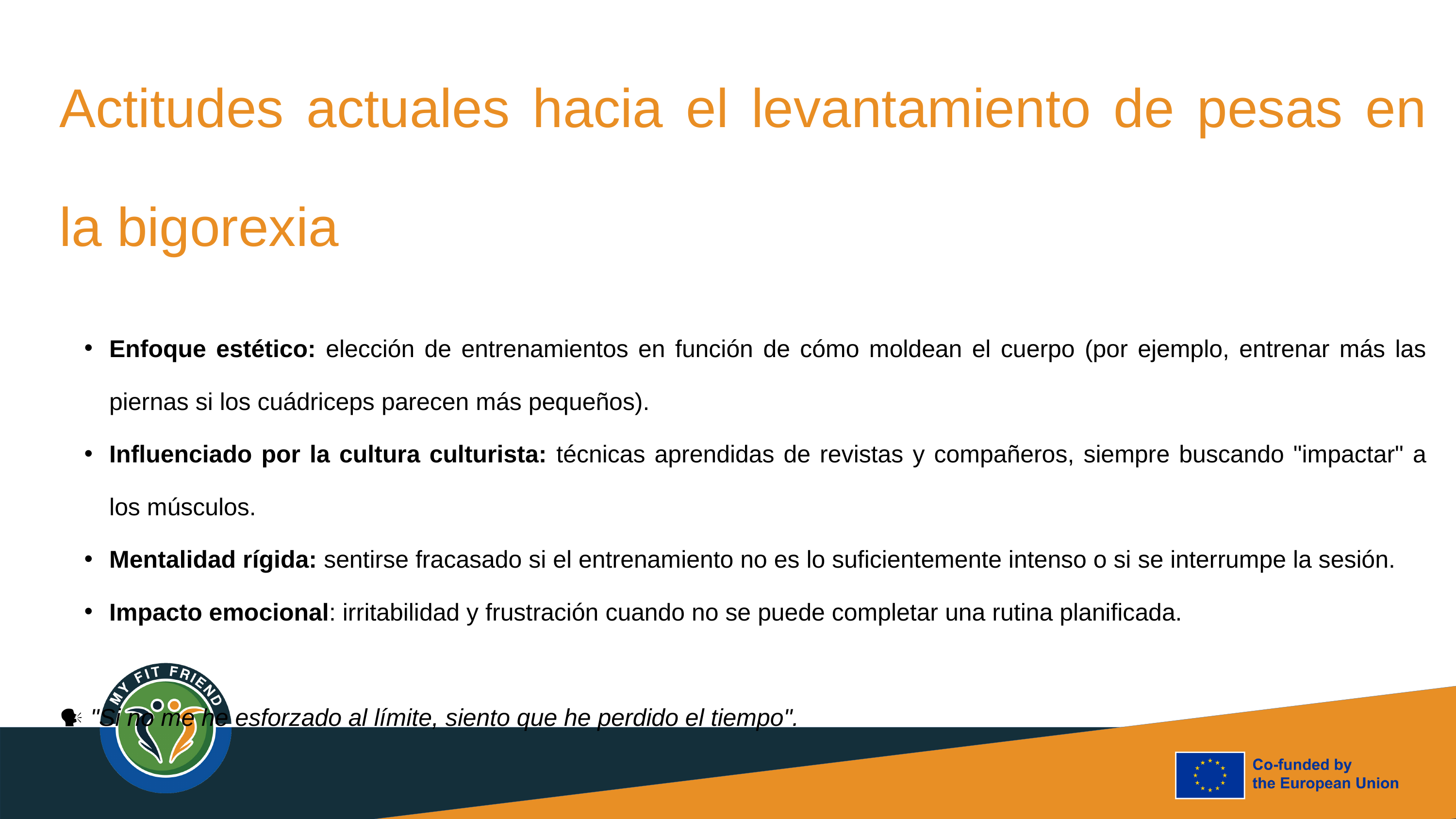

Actitudes actuales hacia el levantamiento de pesas en la bigorexia

Enfoque estético: elección de entrenamientos en función de cómo moldean el cuerpo (por ejemplo, entrenar más las piernas si los cuádriceps parecen más pequeños).
Influenciado por la cultura culturista: técnicas aprendidas de revistas y compañeros, siempre buscando "impactar" a los músculos.
Mentalidad rígida: sentirse fracasado si el entrenamiento no es lo suficientemente intenso o si se interrumpe la sesión.
Impacto emocional: irritabilidad y frustración cuando no se puede completar una rutina planificada.

🗣 "Si no me he esforzado al límite, siento que he perdido el tiempo".